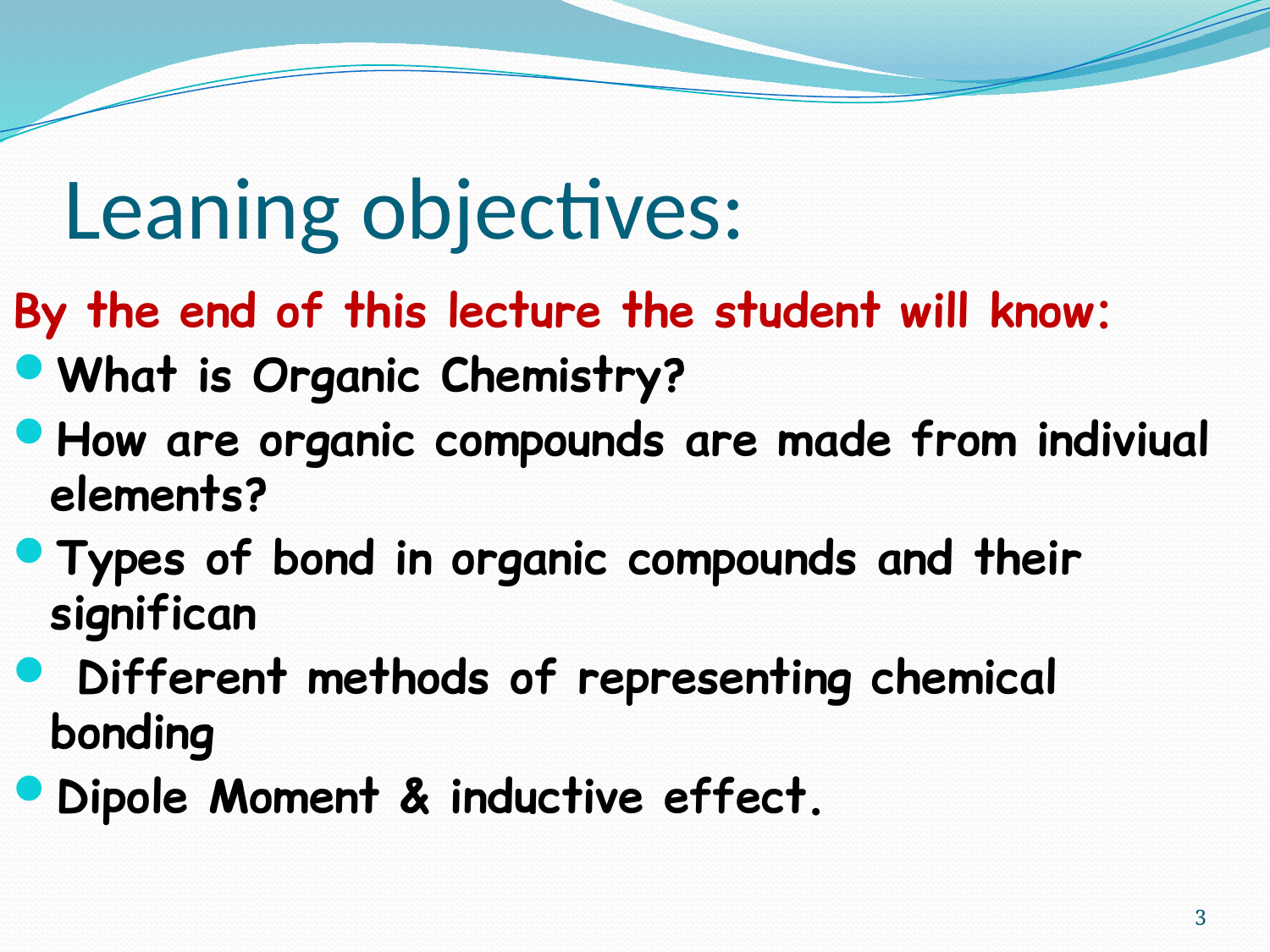

# Leaning objectives:
By the end of this lecture the student will know:
What is Organic Chemistry?
How are organic compounds are made from indiviual elements?
Types of bond in organic compounds and their significan
 Different methods of representing chemical bonding
Dipole Moment & inductive effect.

3